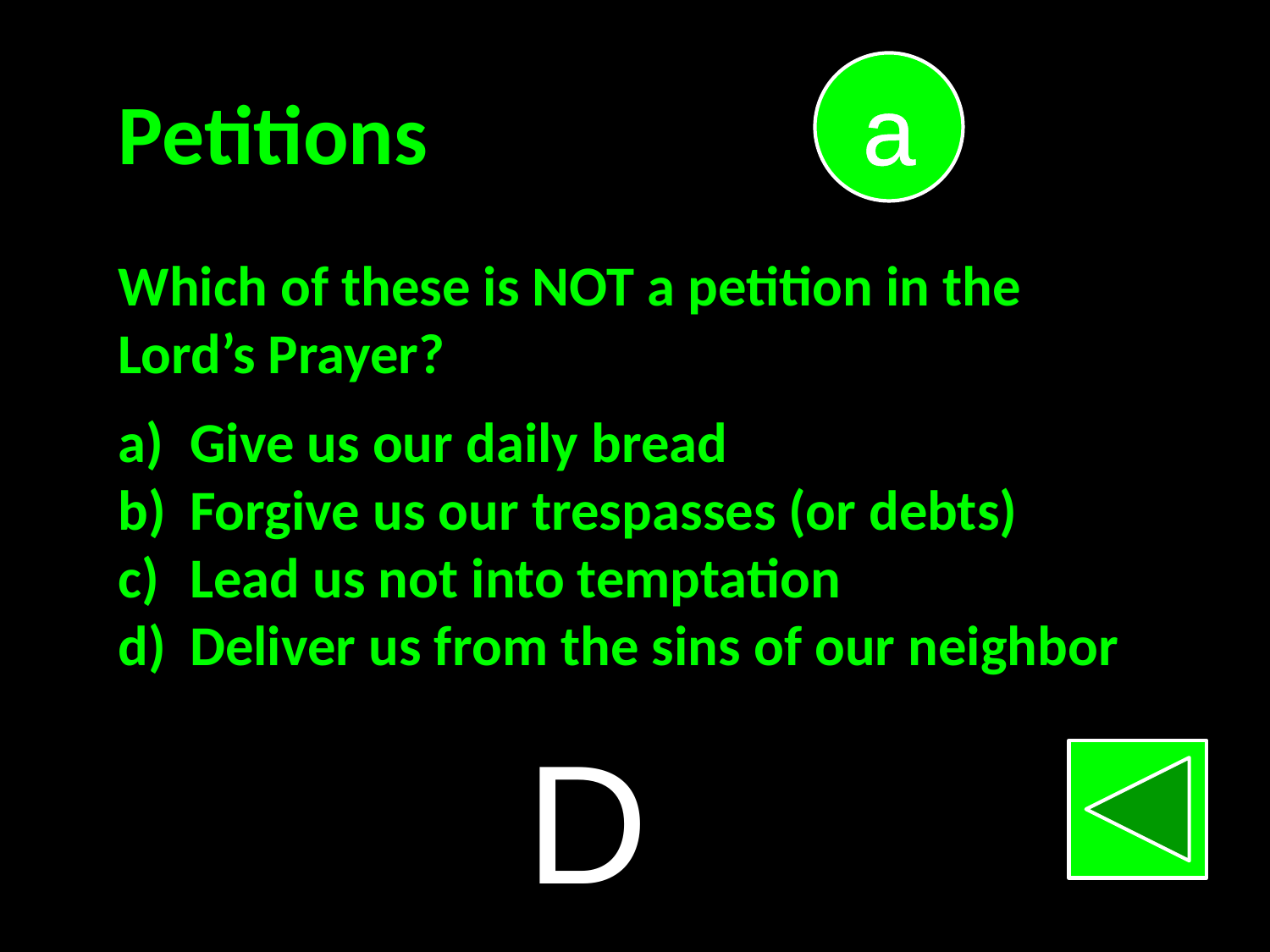

a
Petitions
Which of these is NOT a petition in the
Lord’s Prayer?

Give us our daily bread
Forgive us our trespasses (or debts)
Lead us not into temptation
Deliver us from the sins of our neighbor
D